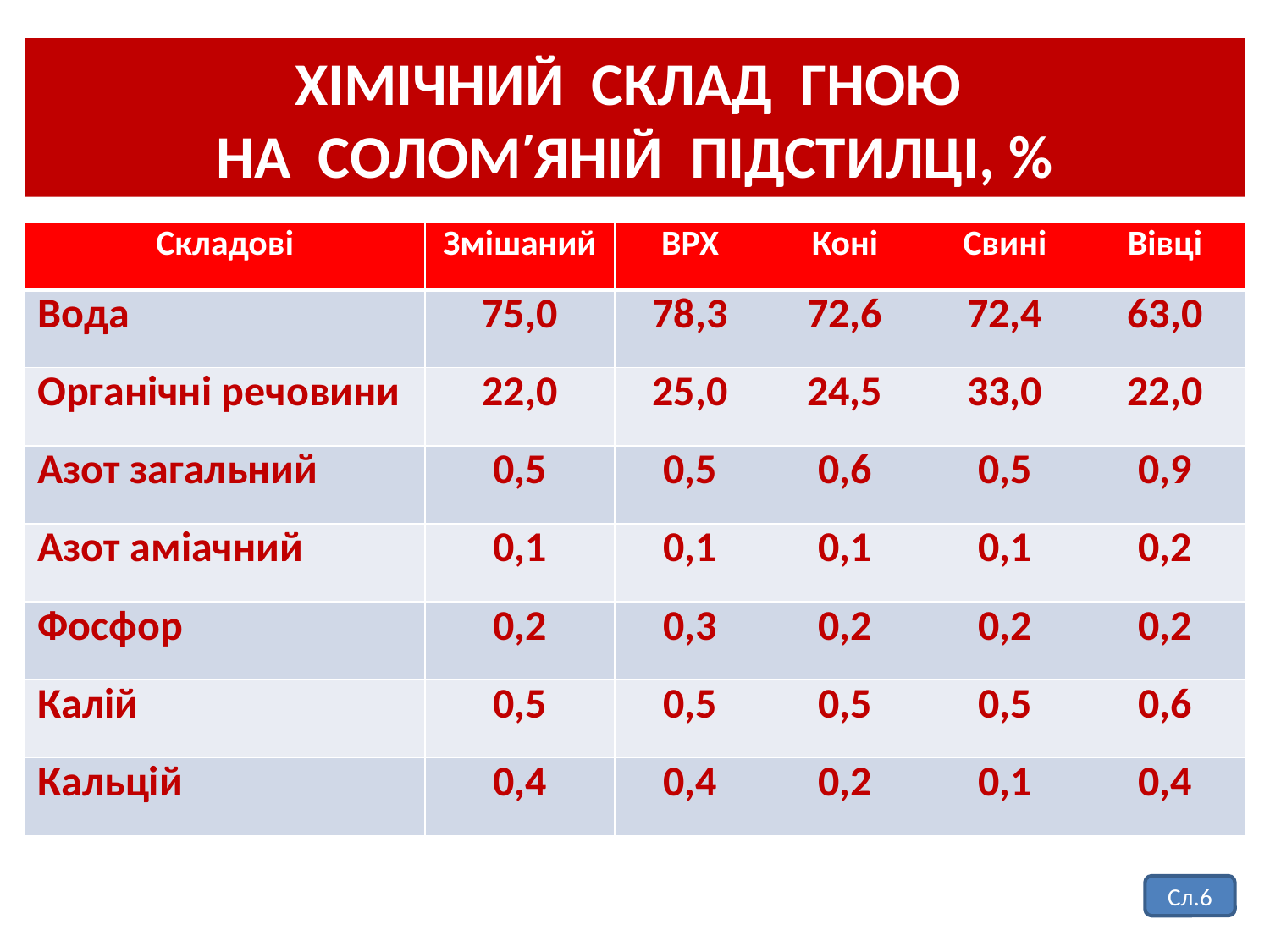

# ХІМІЧНИЙ  СКЛАД  ГНОЮ НА  СОЛОМ̕ ЯНІЙ  ПІДСТИЛЦІ, %
| Складові | Змішаний | ВРХ | Коні | Свині | Вівці |
| --- | --- | --- | --- | --- | --- |
| Вода | 75,0 | 78,3 | 72,6 | 72,4 | 63,0 |
| Органічні речовини | 22,0 | 25,0 | 24,5 | 33,0 | 22,0 |
| Азот загальний | 0,5 | 0,5 | 0,6 | 0,5 | 0,9 |
| Азот аміачний | 0,1 | 0,1 | 0,1 | 0,1 | 0,2 |
| Фосфор | 0,2 | 0,3 | 0,2 | 0,2 | 0,2 |
| Калій | 0,5 | 0,5 | 0,5 | 0,5 | 0,6 |
| Кальцій | 0,4 | 0,4 | 0,2 | 0,1 | 0,4 |
Сл.6